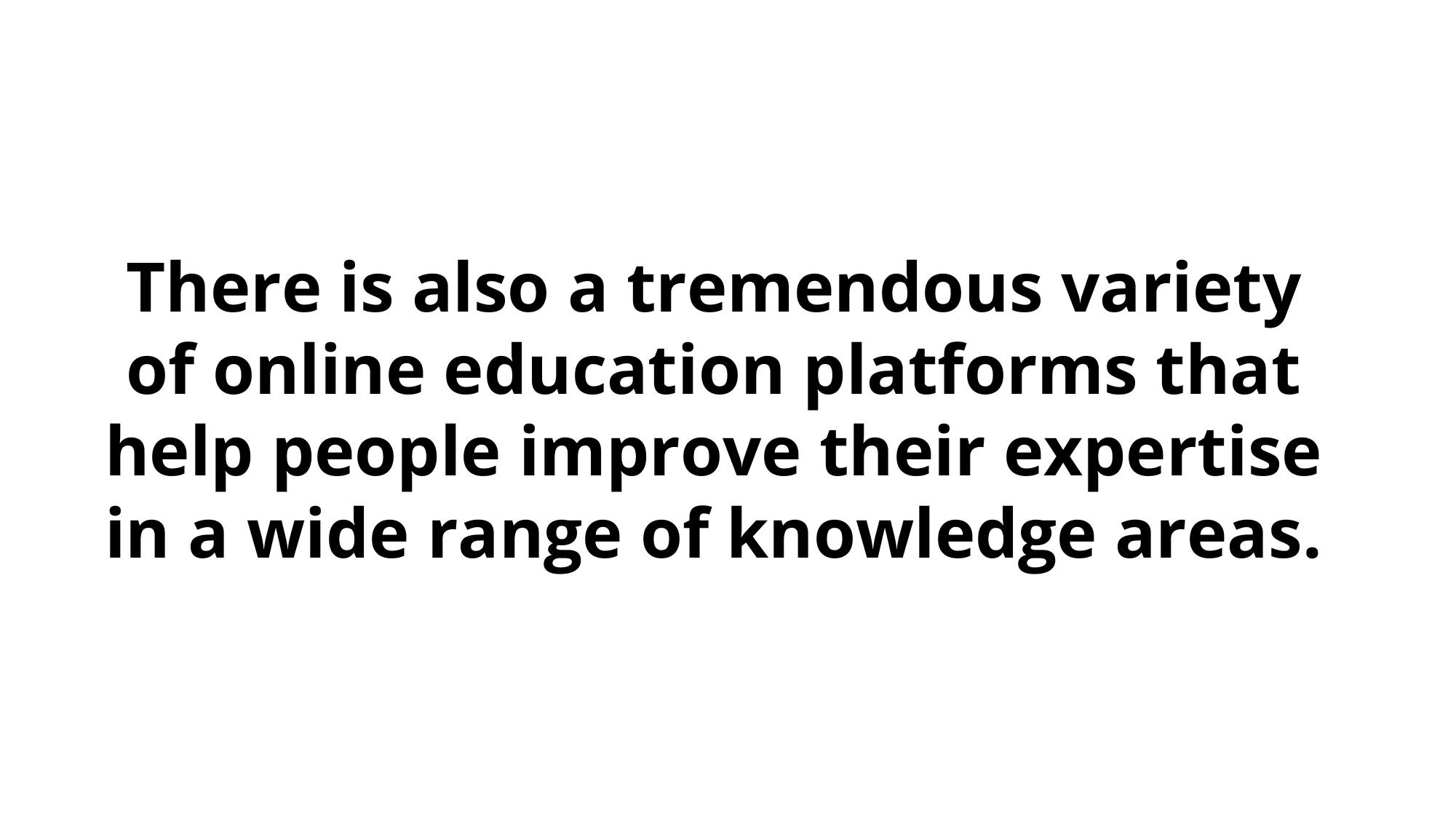

There is also a tremendous variety of online education platforms that help people improve their expertise in a wide range of knowledge areas.